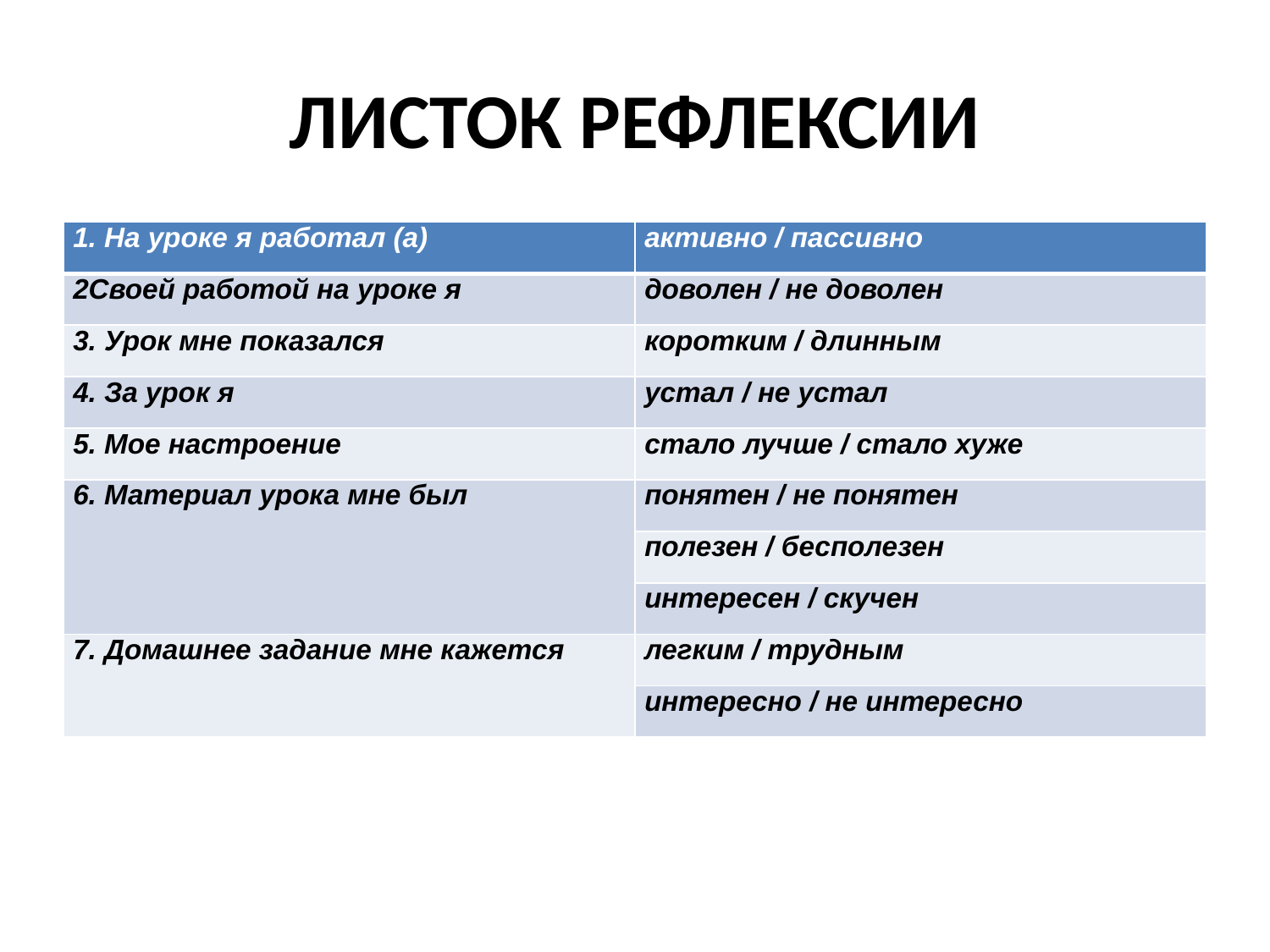

# ЛИСТОК РЕФЛЕКСИИ
| 1. На уроке я работал (а) | активно / пассивно |
| --- | --- |
| 2Своей работой на уроке я | доволен / не доволен |
| 3. Урок мне показался | коротким / длинным |
| 4. За урок я | устал / не устал |
| 5. Мое настроение | стало лучше / стало хуже |
| 6. Материал урока мне был | понятен / не понятен |
|  | полезен / бесполезен |
|  | интересен / скучен |
| 7. Домашнее задание мне кажется | легким / трудным |
|  | интересно / не интересно |